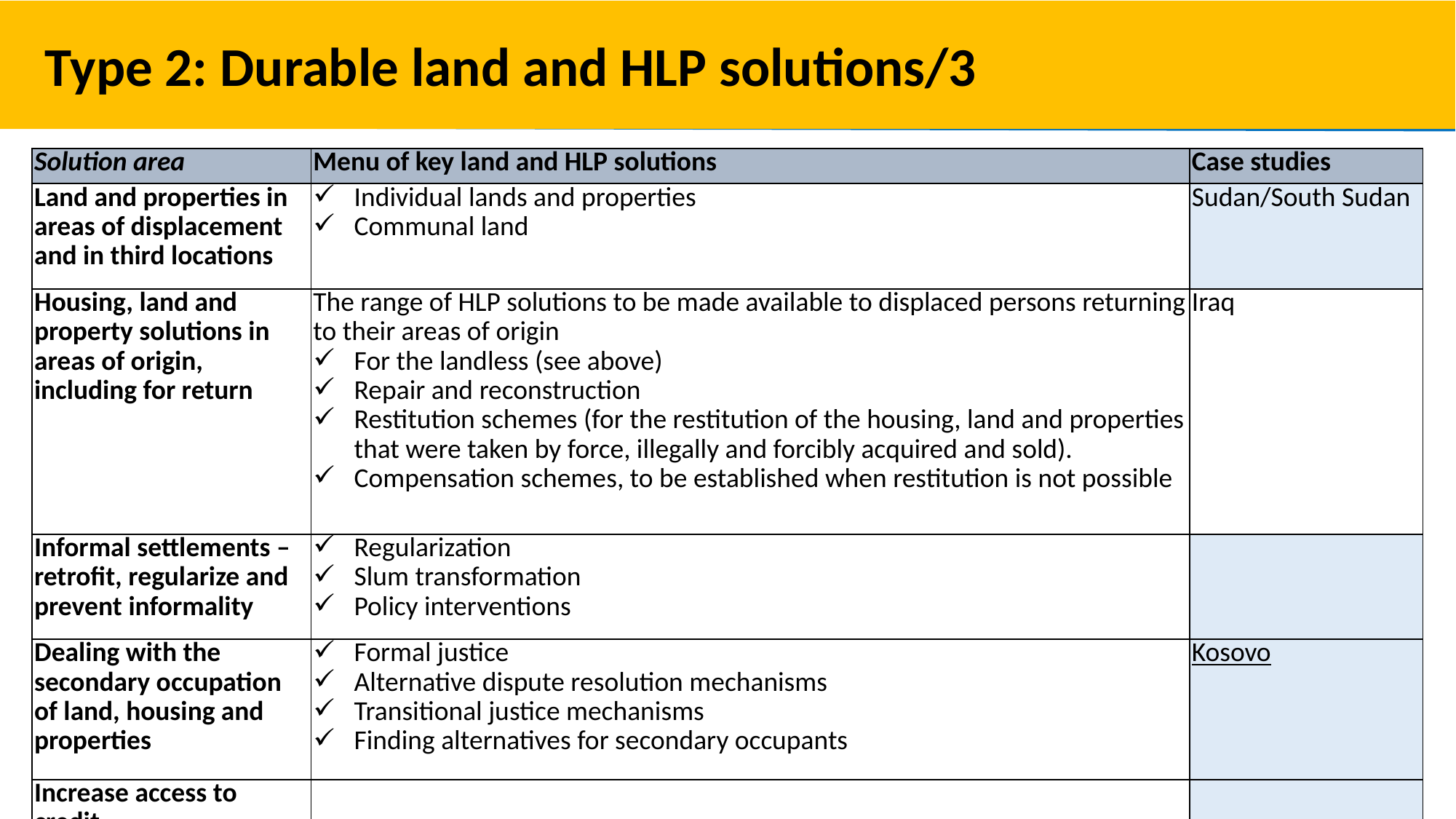

# Type 2: Durable land and HLP solutions/3

| Solution area | Menu of key land and HLP solutions | Case studies |
| --- | --- | --- |
| Land and properties in areas of displacement and in third locations | Individual lands and properties Communal land | Sudan/South Sudan |
| Housing, land and property solutions in areas of origin, including for return | The range of HLP solutions to be made available to displaced persons returning to their areas of origin For the landless (see above) Repair and reconstruction  Restitution schemes (for the restitution of the housing, land and properties that were taken by force, illegally and forcibly acquired and sold). Compensation schemes, to be established when restitution is not possible | Iraq |
| Informal settlements – retrofit, regularize and prevent informality | Regularization Slum transformation Policy interventions |  |
| Dealing with the secondary occupation of land, housing and properties | Formal justice Alternative dispute resolution mechanisms Transitional justice mechanisms Finding alternatives for secondary occupants | Kosovo |
| Increase access to credit |  |  |
| Justice and disputes’ resolution |  |  |
| Remove the blockages preventing return |  |  |
| Land administration |  |  |
| Legal and policy reform |  |  |